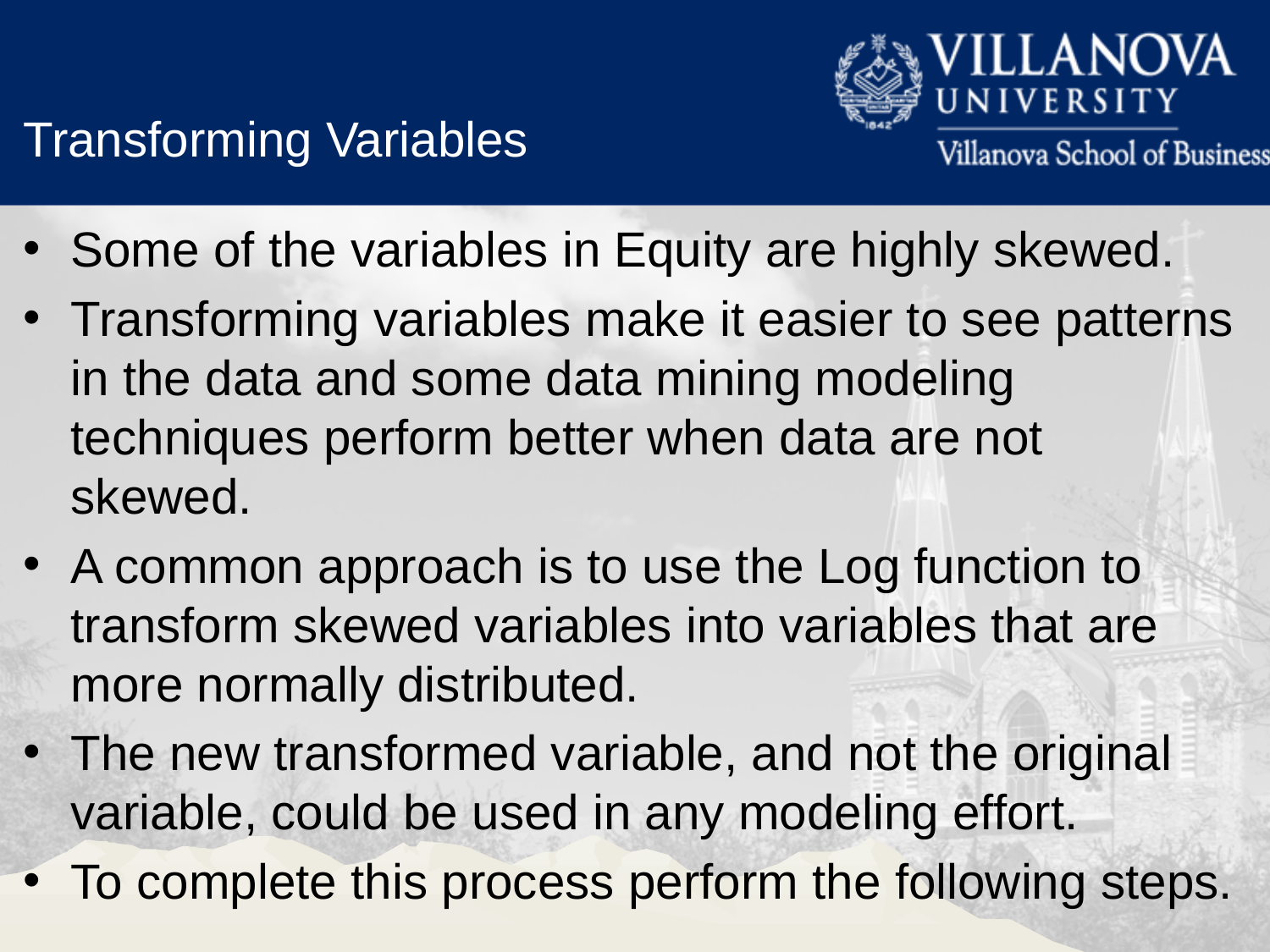

Transforming Variables
Some of the variables in Equity are highly skewed.
Transforming variables make it easier to see patterns in the data and some data mining modeling techniques perform better when data are not skewed.
A common approach is to use the Log function to transform skewed variables into variables that are more normally distributed.
The new transformed variable, and not the original variable, could be used in any modeling effort.
To complete this process perform the following steps.